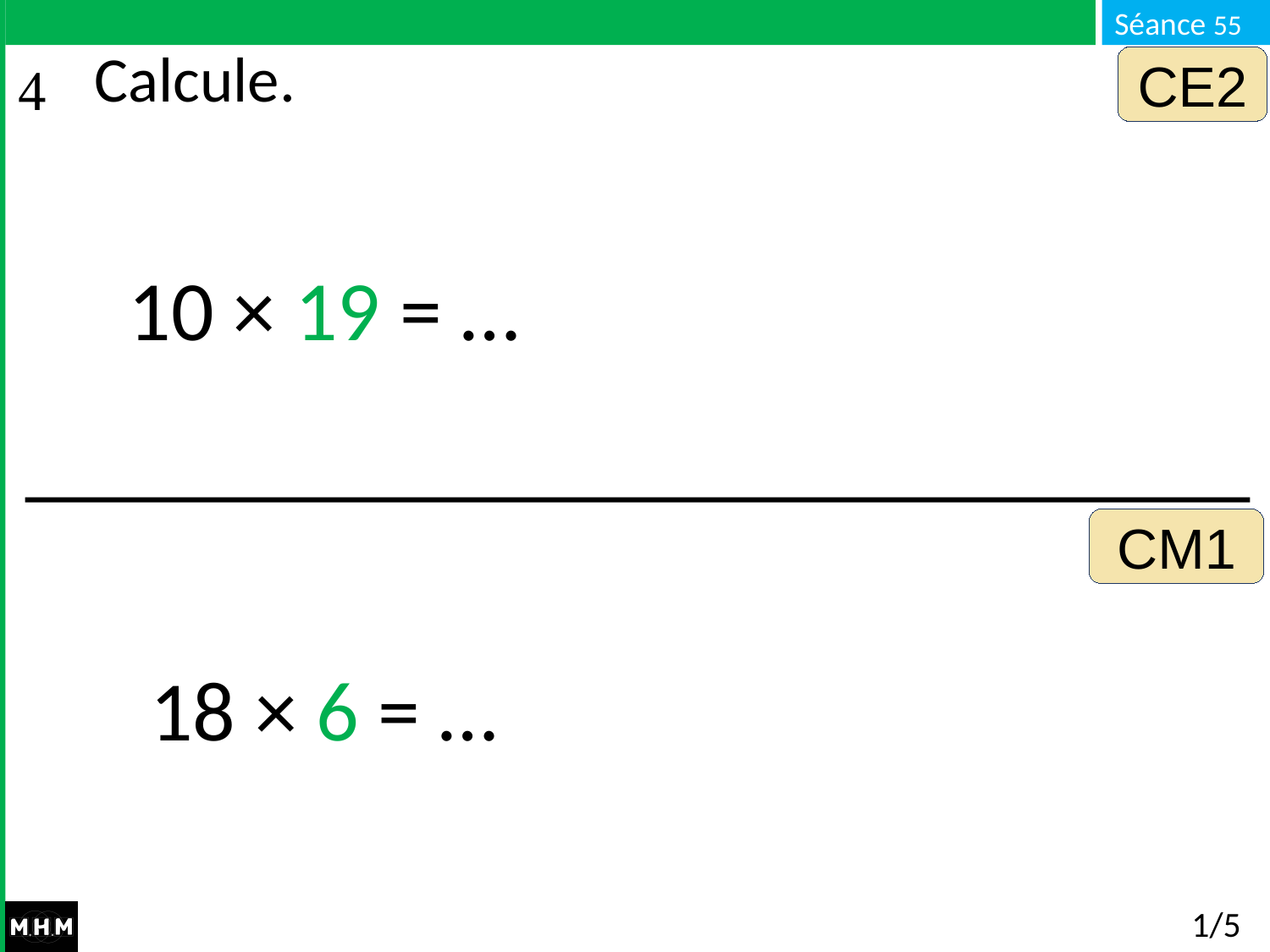

CE2
# Calcule.
10 × 19 = …

CM1
18 × 6 = …
1/5